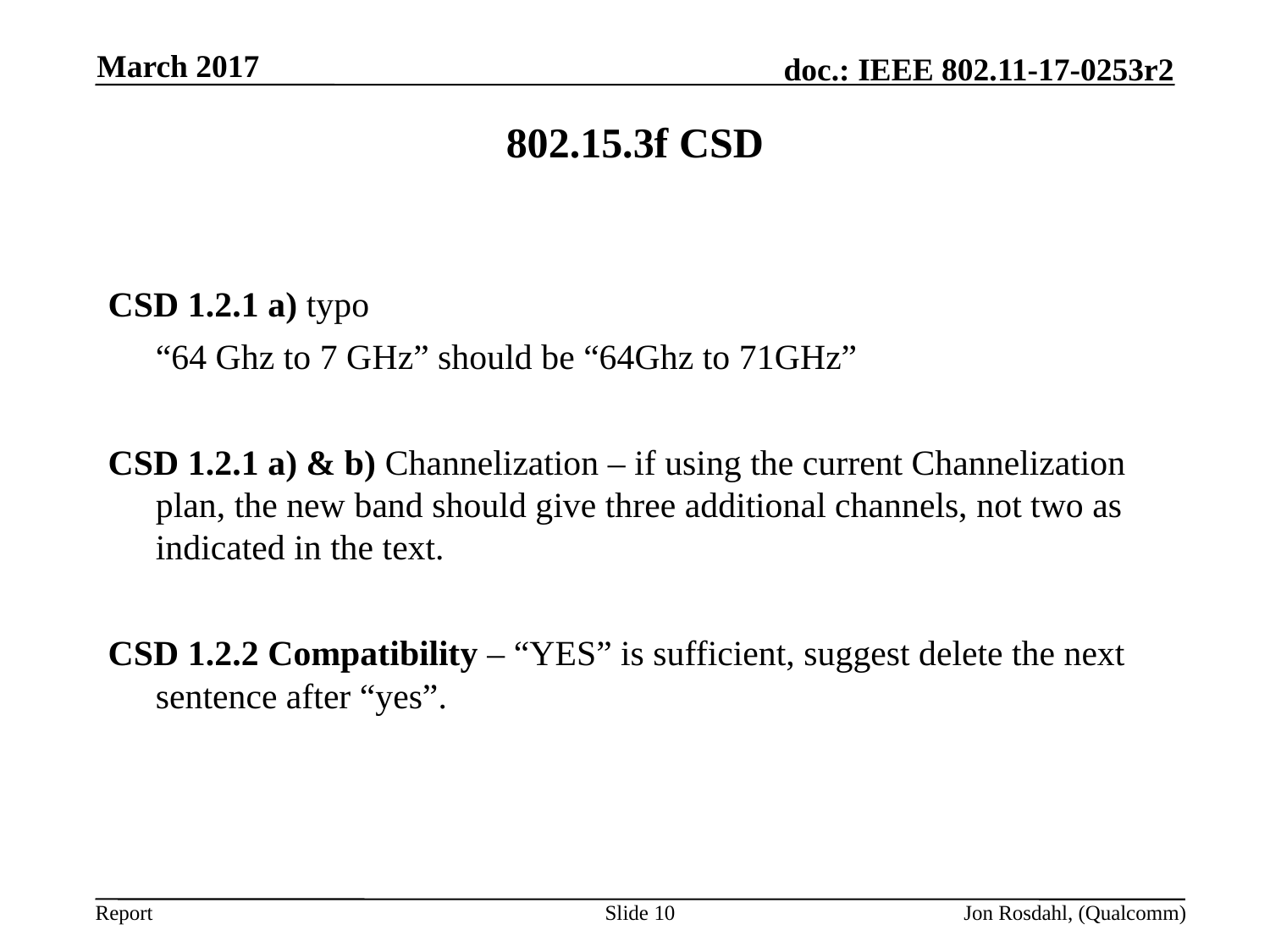

March 2017
# 802.15.3f CSD
CSD 1.2.1 a) typo
	“64 Ghz to 7 GHz” should be “64Ghz to 71GHz”

CSD 1.2.1 a) & b) Channelization – if using the current Channelization plan, the new band should give three additional channels, not two as indicated in the text.

CSD 1.2.2 Compatibility – “YES” is sufficient, suggest delete the next sentence after “yes”.

Slide 10
Jon Rosdahl, (Qualcomm)